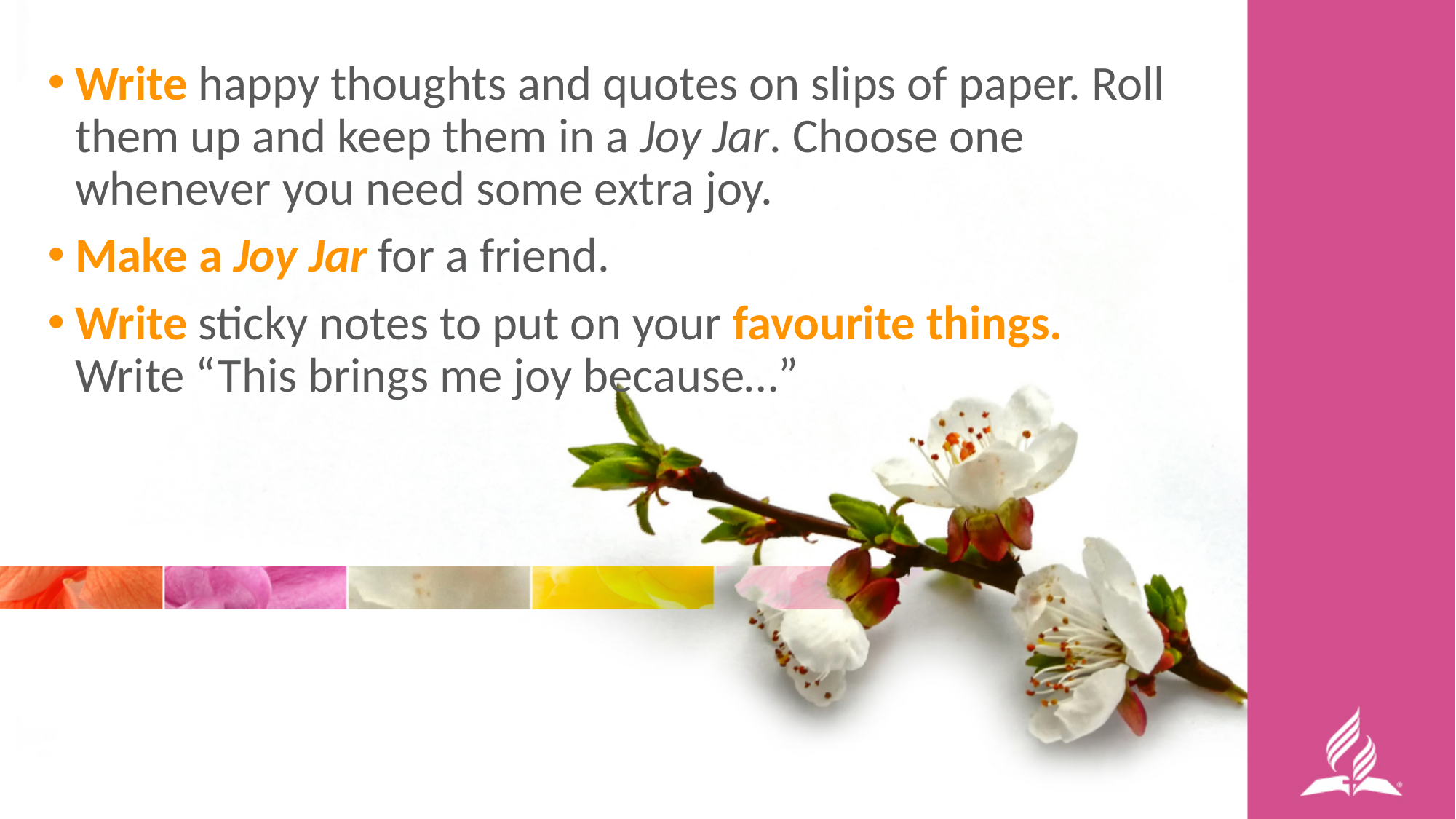

Write happy thoughts and quotes on slips of paper. Roll them up and keep them in a Joy Jar. Choose one whenever you need some extra joy.
Make a Joy Jar for a friend.
Write sticky notes to put on your favourite things. Write “This brings me joy because…”